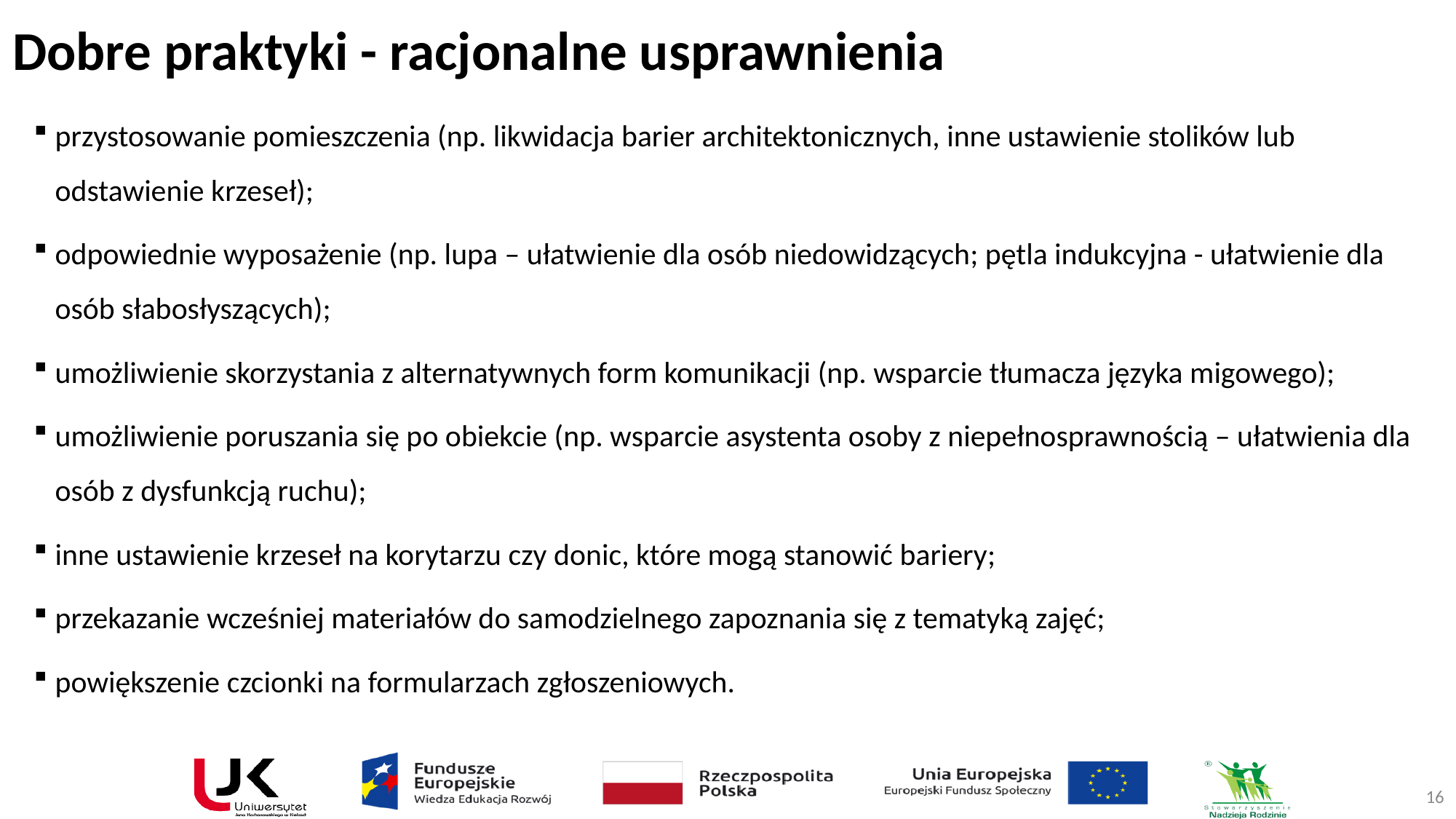

# Dobre praktyki - racjonalne usprawnienia
przystosowanie pomieszczenia (np. likwidacja barier architektonicznych, inne ustawienie stolików lub odstawienie krzeseł);
odpowiednie wyposażenie (np. lupa – ułatwienie dla osób niedowidzących; pętla indukcyjna - ułatwienie dla osób słabosłyszących);
umożliwienie skorzystania z alternatywnych form komunikacji (np. wsparcie tłumacza języka migowego);
umożliwienie poruszania się po obiekcie (np. wsparcie asystenta osoby z niepełnosprawnością – ułatwienia dla osób z dysfunkcją ruchu);
inne ustawienie krzeseł na korytarzu czy donic, które mogą stanowić bariery;
przekazanie wcześniej materiałów do samodzielnego zapoznania się z tematyką zajęć;
powiększenie czcionki na formularzach zgłoszeniowych.
16